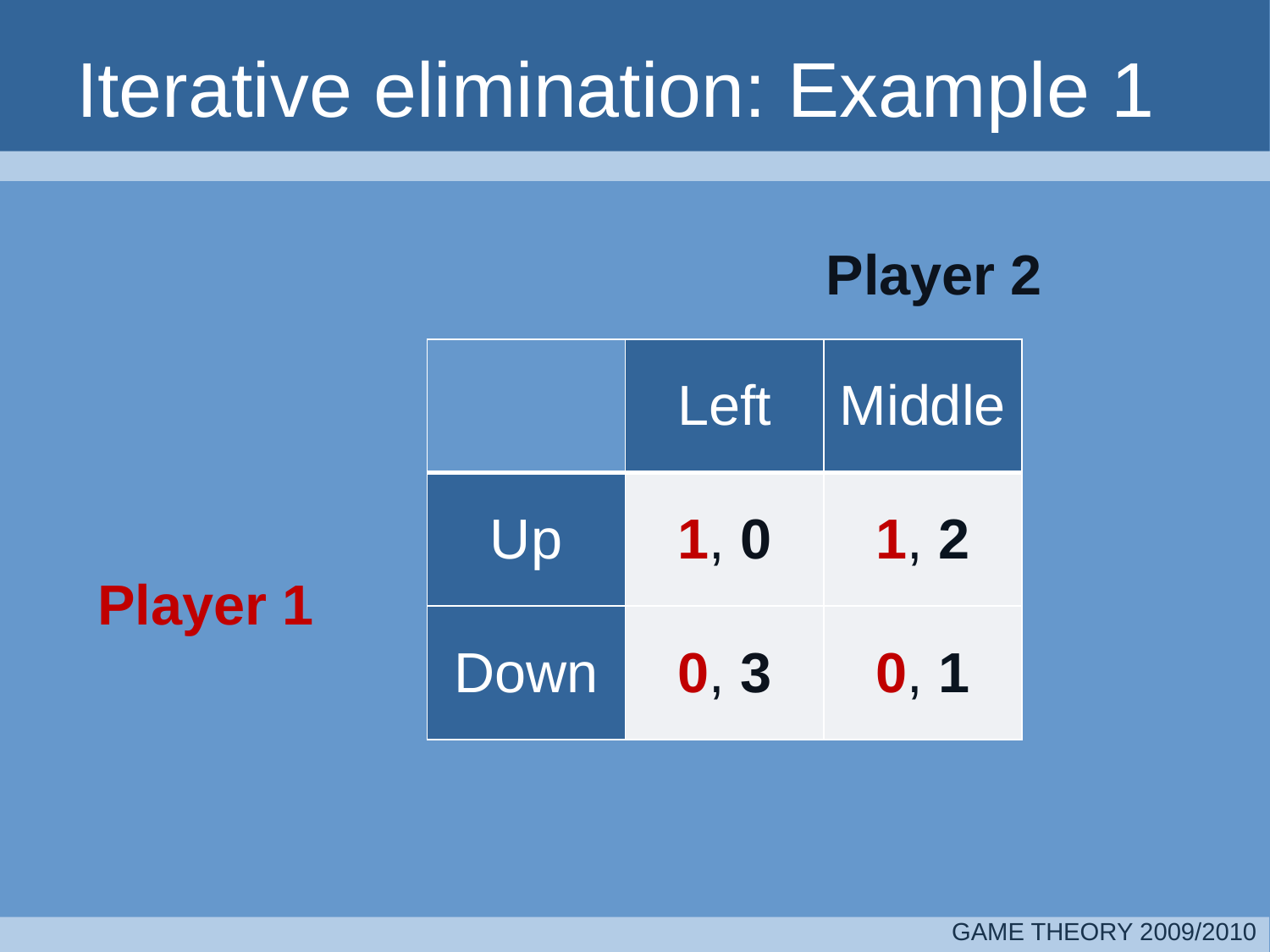

# Iterative elimination: Example 1
Player 2
|  | Left | Middle |
| --- | --- | --- |
| Up | 1, 0 | 1, 2 |
| Down | 0, 3 | 0, 1 |
Player 1
GAME THEORY 2009/2010